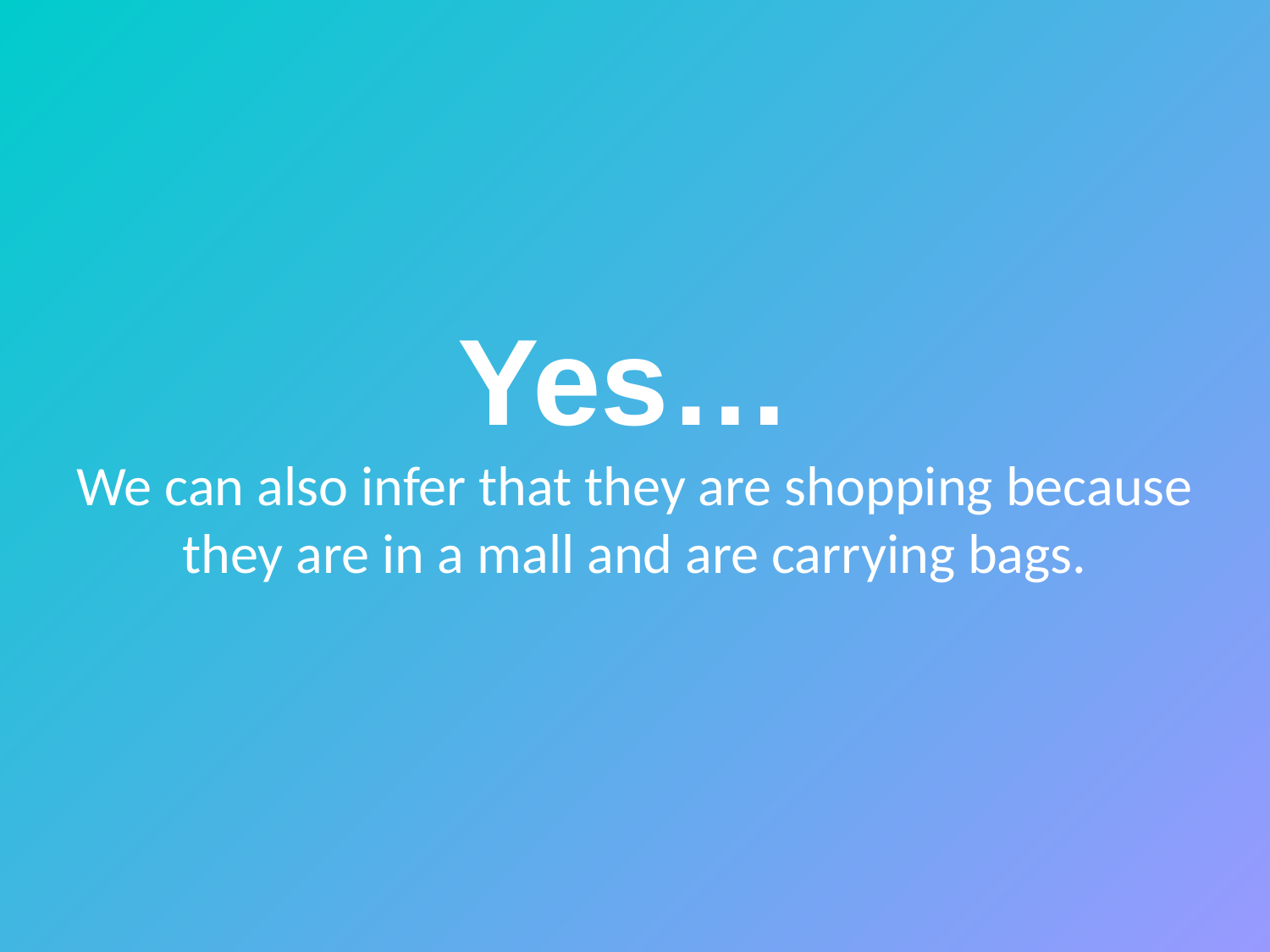

# Yes… We can also infer that they are shopping because they are in a mall and are carrying bags.